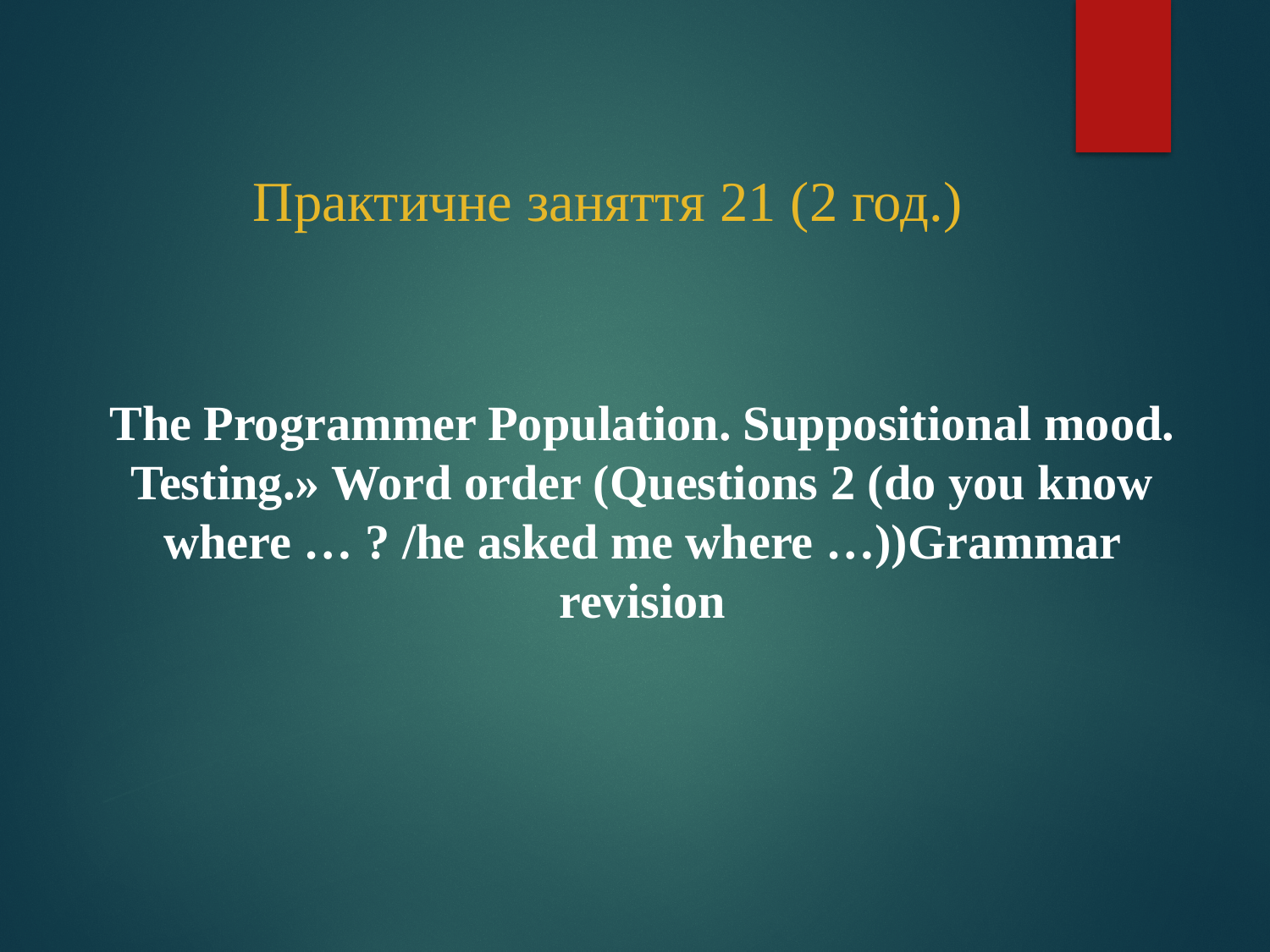

# Практичне заняття 21 (2 год.)
The Programmer Population. Suppositional mood. Testing.» Word order (Questions 2 (do you know where … ? /he asked me where …))Grammar revision